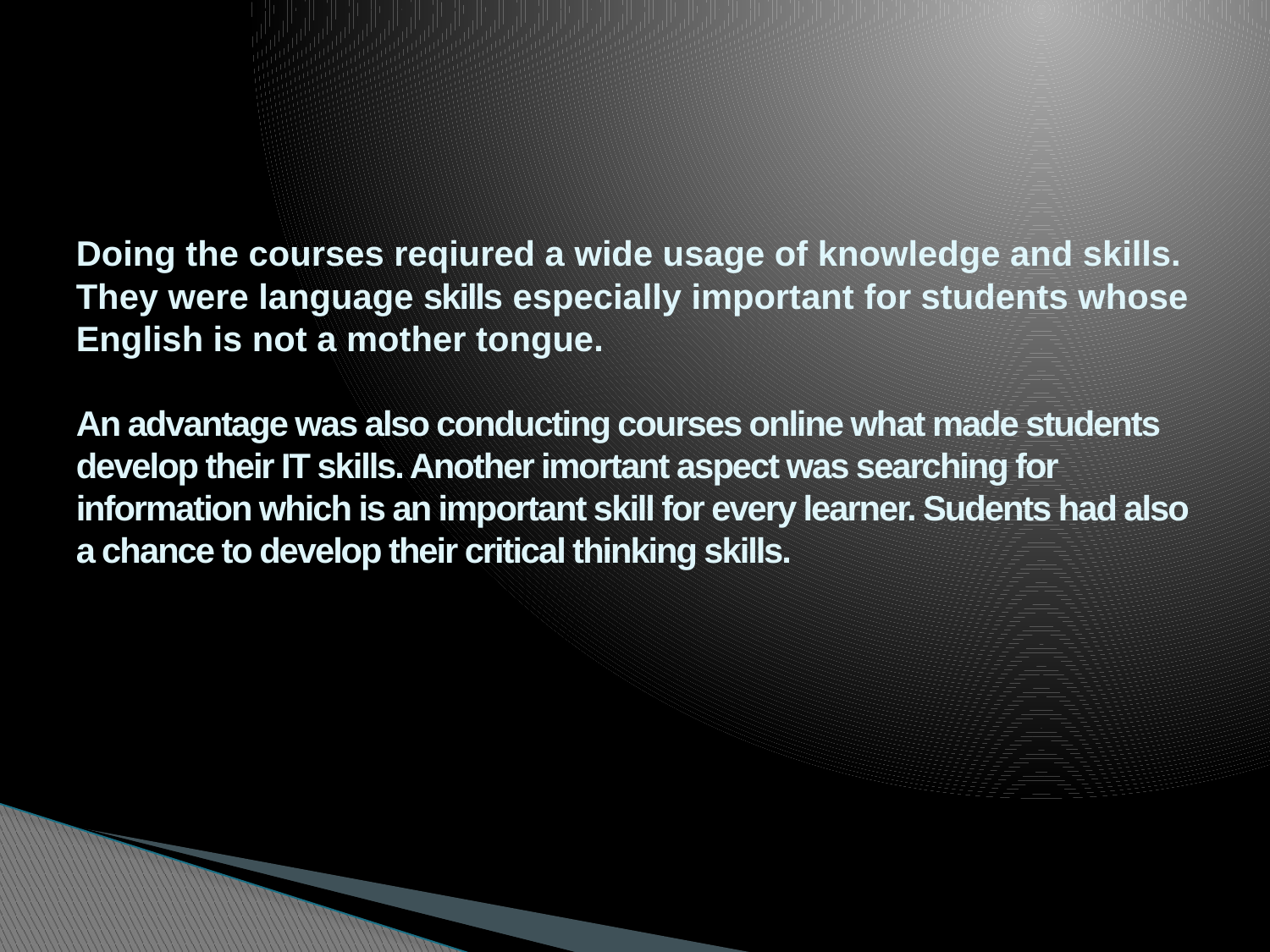

# Doing the courses reqiured a wide usage of knowledge and skills. They were language skills especially important for students whose English is not a mother tongue. An advantage was also conducting courses online what made students develop their IT skills. Another imortant aspect was searching for information which is an important skill for every learner. Sudents had also a chance to develop their critical thinking skills.